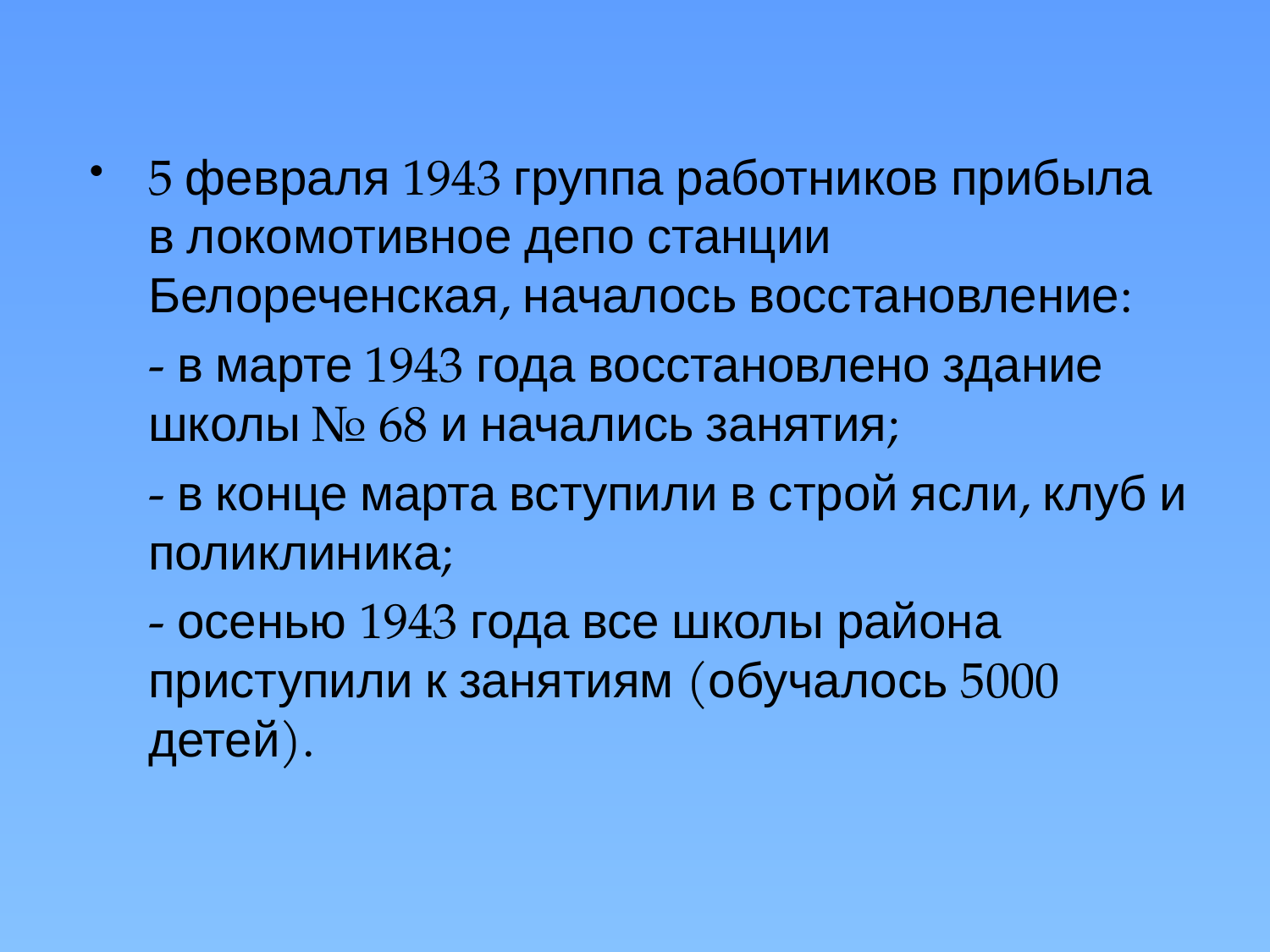

#
5 февраля 1943 группа работников прибыла в локомотивное депо станции Белореченская, началось восстановление:
	- в марте 1943 года восстановлено здание школы № 68 и начались занятия;
	- в конце марта вступили в строй ясли, клуб и поликлиника;
	- осенью 1943 года все школы района приступили к занятиям (обучалось 5000 детей).